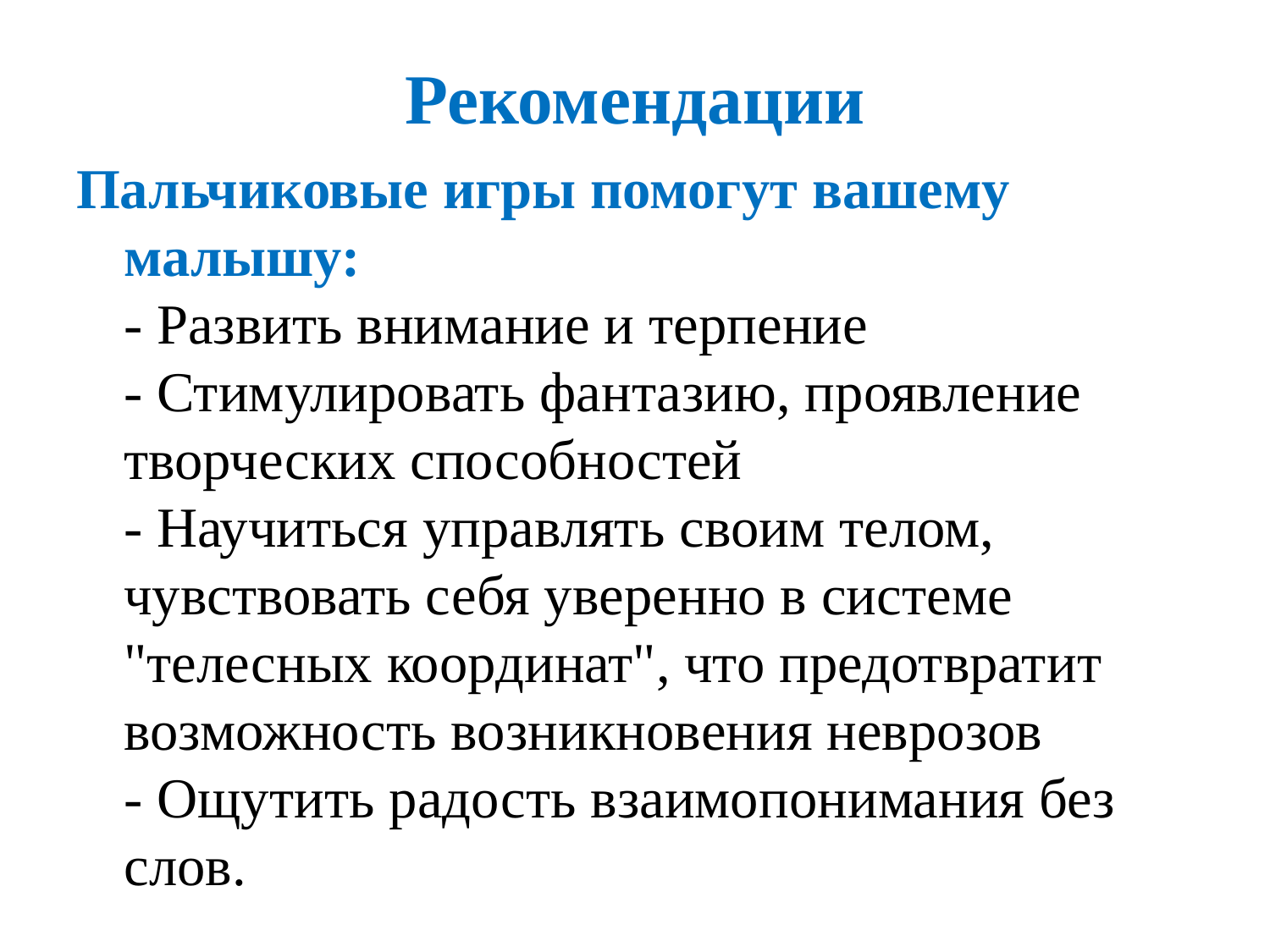

# Рекомендации
Пальчиковые игры помогут вашему малышу:
- Развить внимание и терпение
- Стимулировать фантазию, проявление творческих способностей
- Научиться управлять своим телом, чувствовать себя уверенно в системе "телесных координат", что предотвратит возможность возникновения неврозов
- Ощутить радость взаимопонимания без слов.